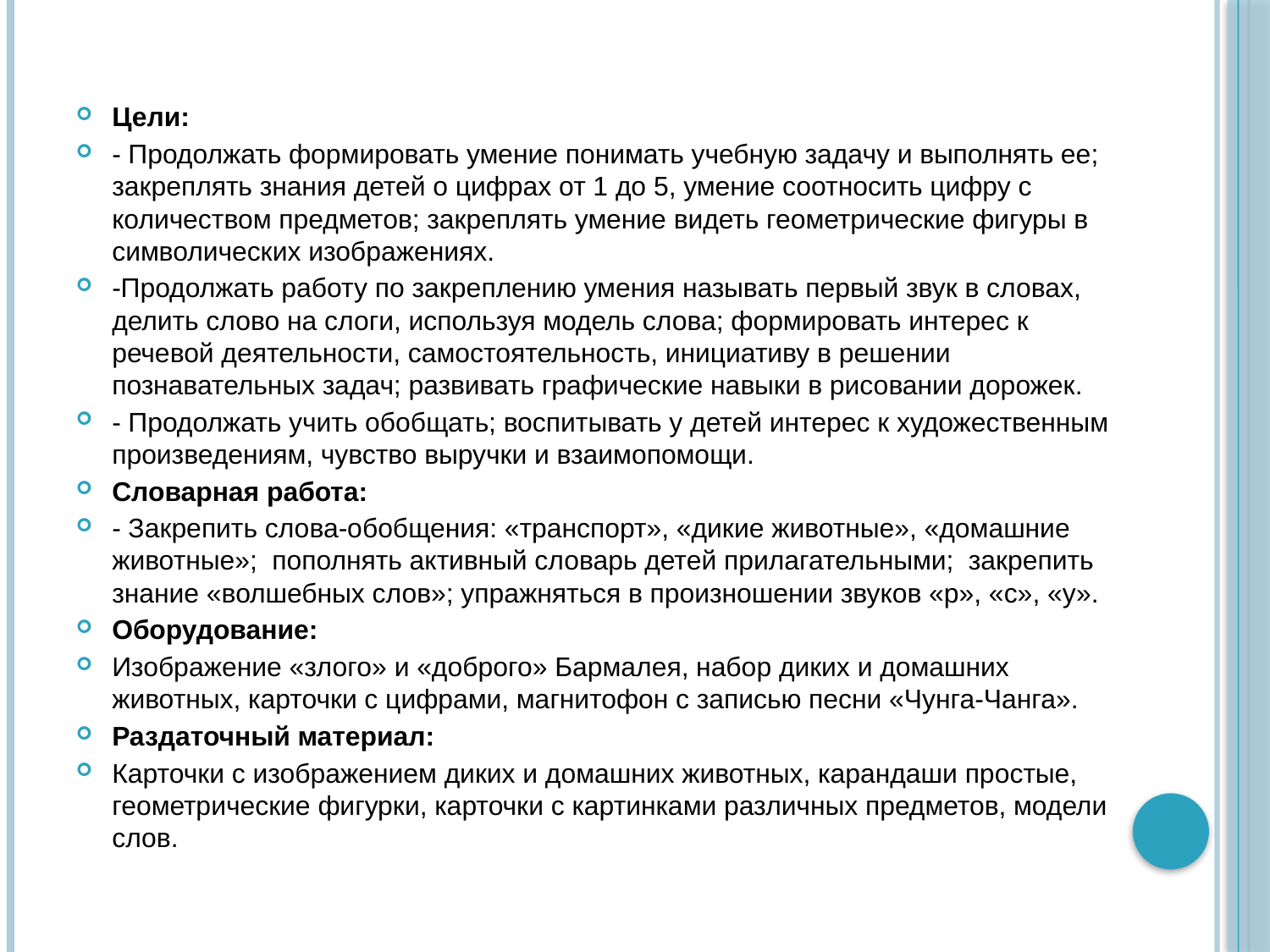

Цели:
- Продолжать формировать умение понимать учебную задачу и выполнять ее; закреплять знания детей о цифрах от 1 до 5, умение соотносить цифру с количеством предметов; закреплять умение видеть геометрические фигуры в символических изображениях.
-Продолжать работу по закреплению умения называть первый звук в словах, делить слово на слоги, используя модель слова; формировать интерес к речевой деятельности, самостоятельность, инициативу в решении познавательных задач; развивать графические навыки в рисовании дорожек.
- Продолжать учить обобщать; воспитывать у детей интерес к художественным произведениям, чувство выручки и взаимопомощи.
Словарная работа:
- Закрепить слова-обобщения: «транспорт», «дикие животные», «домашние животные»;  пополнять активный словарь детей прилагательными;  закрепить знание «волшебных слов»; упражняться в произношении звуков «р», «с», «у».
Оборудование:
Изображение «злого» и «доброго» Бармалея, набор диких и домашних животных, карточки с цифрами, магнитофон с записью песни «Чунга-Чанга».
Раздаточный материал:
Карточки с изображением диких и домашних животных, карандаши простые, геометрические фигурки, карточки с картинками различных предметов, модели слов.